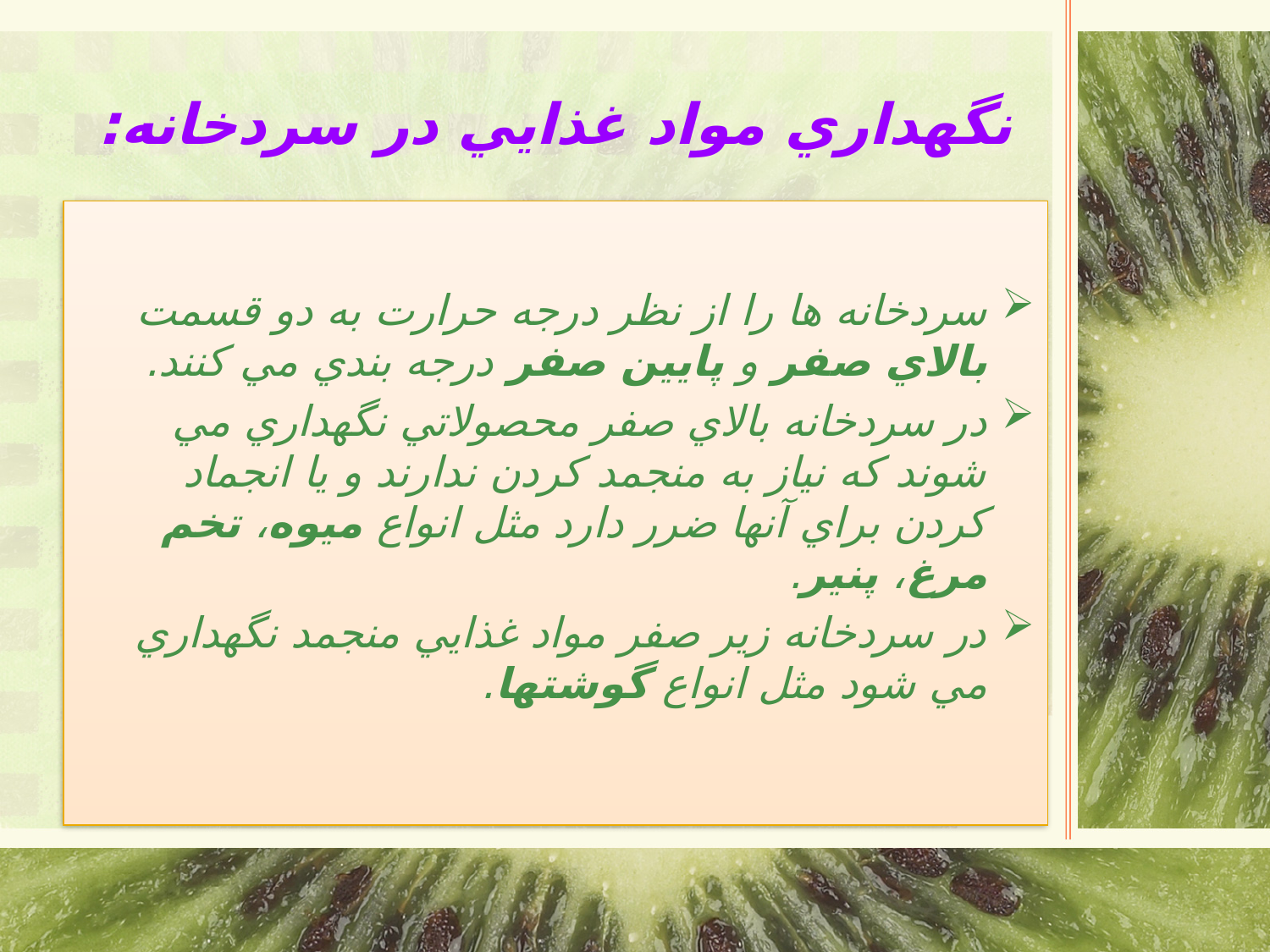

# نگهداري مواد غذايي در سردخانه:

سردخانه ها را از نظر درجه حرارت به دو قسمت بالاي صفر و پايين صفر درجه بندي مي كنند.
در سردخانه بالاي صفر محصولاتي نگهداري مي شوند كه نياز به منجمد كردن ندارند و يا انجماد كردن براي آنها ضرر دارد مثل انواع ميوه، تخم مرغ، پنير.
در سردخانه زير صفر مواد غذايي منجمد نگهداري مي شود مثل انواع گوشتها.